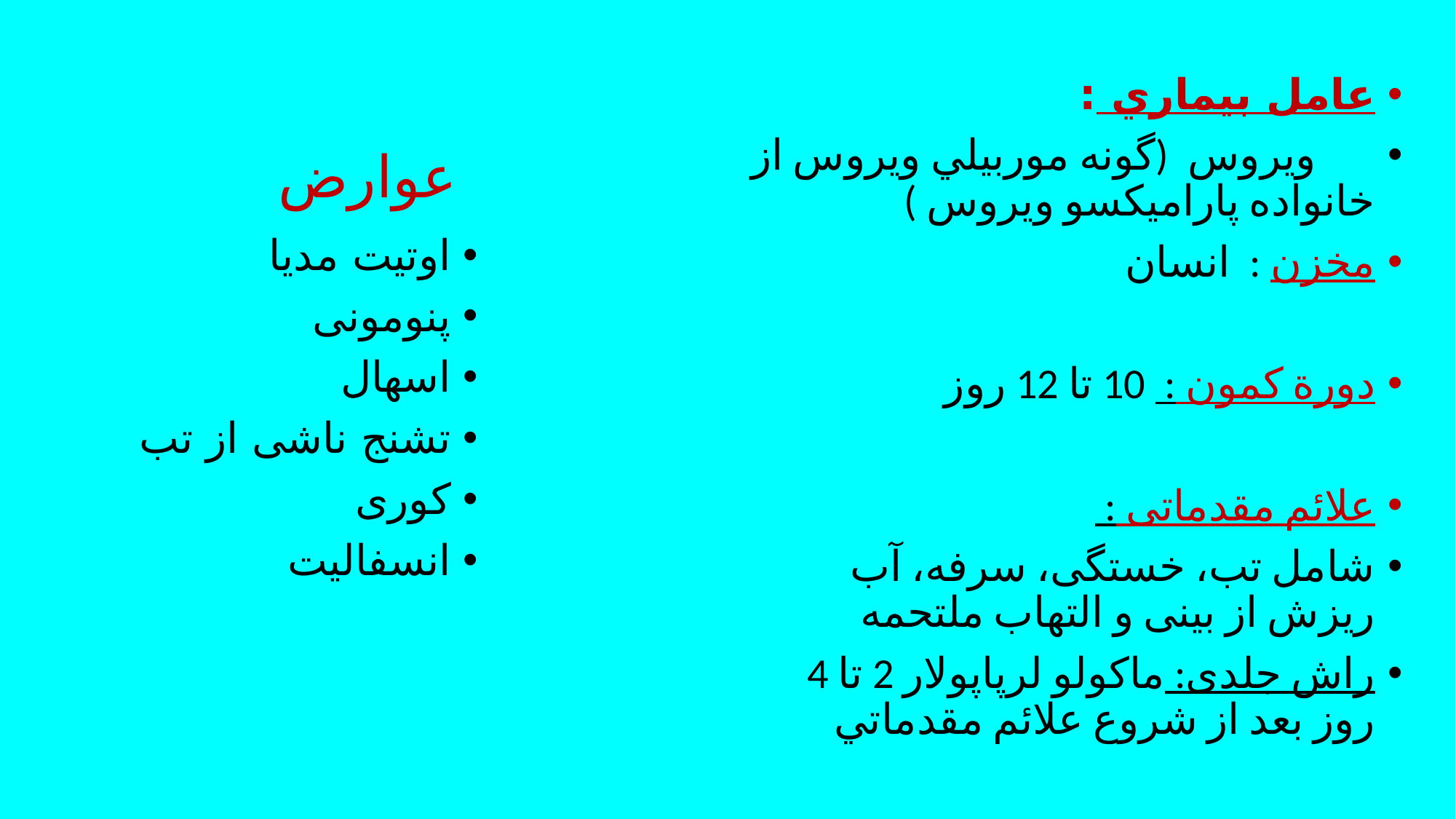

عامل بيماري :
    ويروس  (گونه موربيلي ويروس از خانواده پاراميكسو ويروس )
مخزن :  انسان

دورة كمون :  10 تا 12 روز

علائم مقدماتى :
شامل تب، خستگى، سرفه، آب ريزش از بينى و التهاب ملتحمه
راش جلدى: ماكولو لرپاپولار 2 تا 4 روز بعد از شروع علائم مقدماتي

# عوارض
اوتيت مديا
پنومونى
اسهال
تشنج ناشى از تب
كورى
انسفاليت